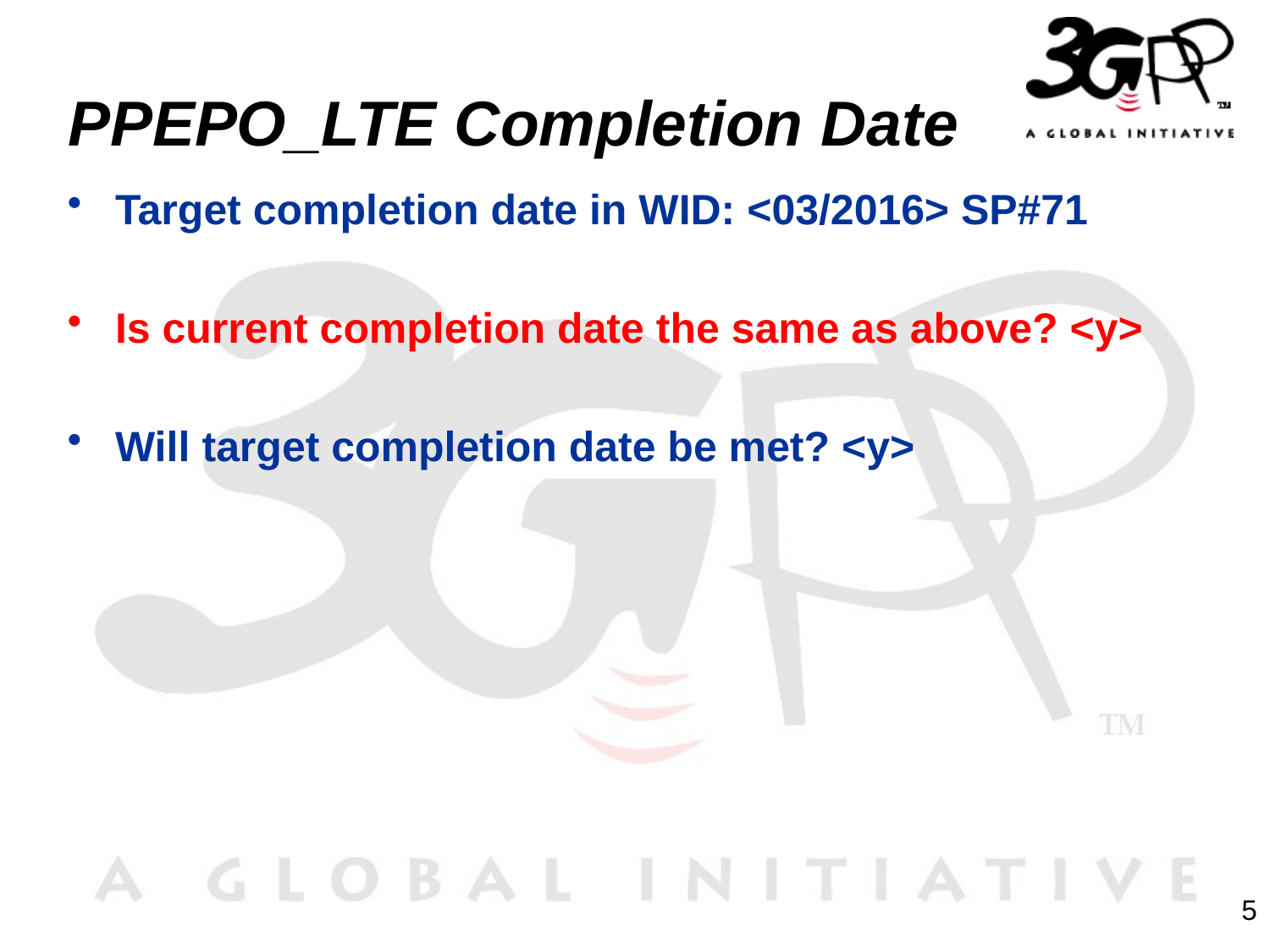

# PPEPO_LTE Completion Date
Target completion date in WID: <03/2016> SP#71

Is current completion date the same as above? <y>

Will target completion date be met? <y>

5